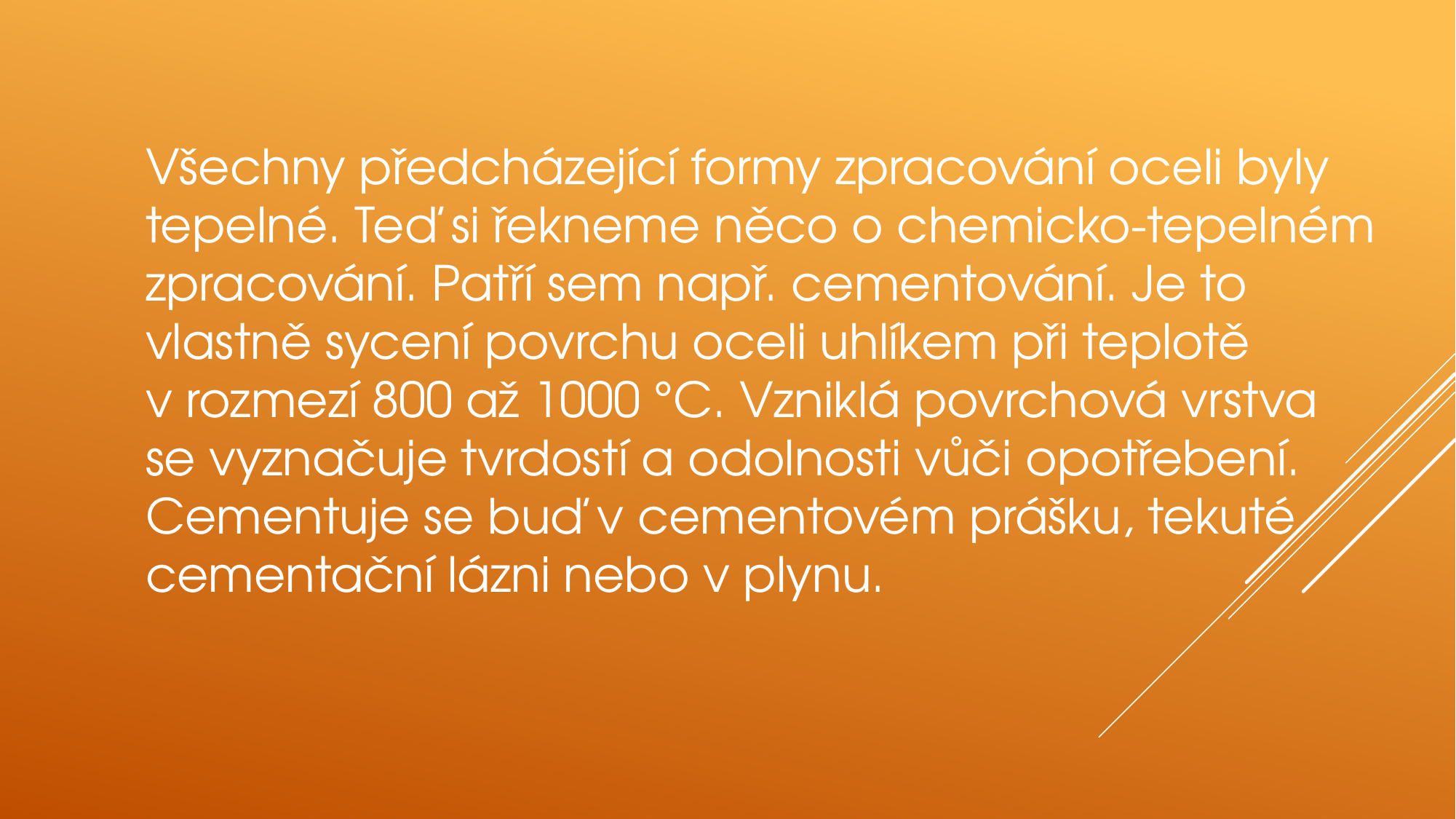

Všechny předcházející formy zpracování oceli byly
tepelné. Teď si řekneme něco o chemicko-tepelném
zpracování. Patří sem např. cementování. Je to
vlastně sycení povrchu oceli uhlíkem při teplotě
v rozmezí 800 až 1000 °C. Vzniklá povrchová vrstva
se vyznačuje tvrdostí a odolnosti vůči opotřebení.
Cementuje se buď v cementovém prášku, tekuté
cementační lázni nebo v plynu.